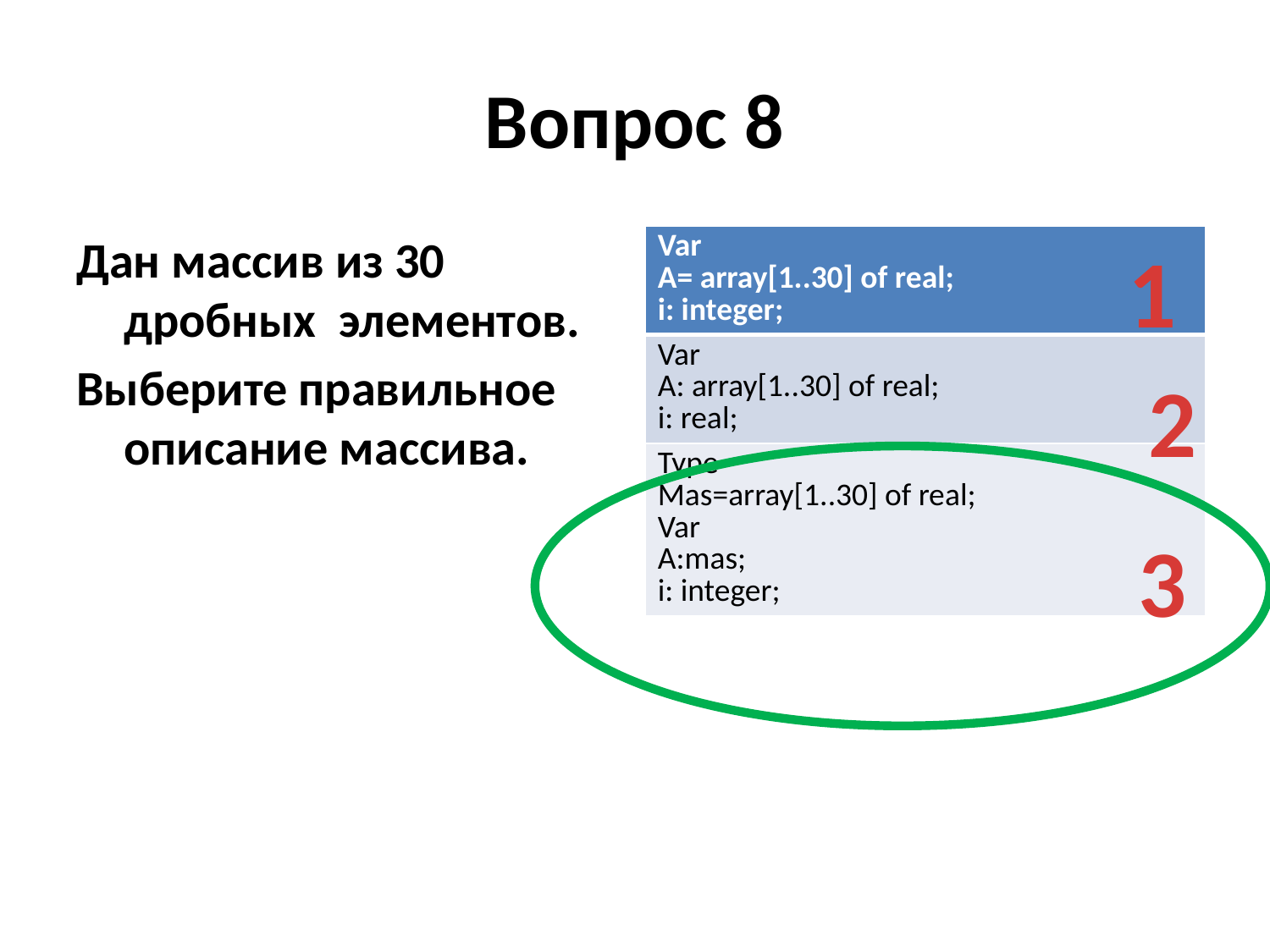

# Вопрос 8
Дан массив из 30 дробных  элементов.
Выберите правильное описание массива.
| Var A= array[1..30] of real; i: integer; |
| --- |
| Var A: array[1..30] of real; i: real; |
| Type Mas=array[1..30] of real; Var A:mas; i: integer; |
1
2

3